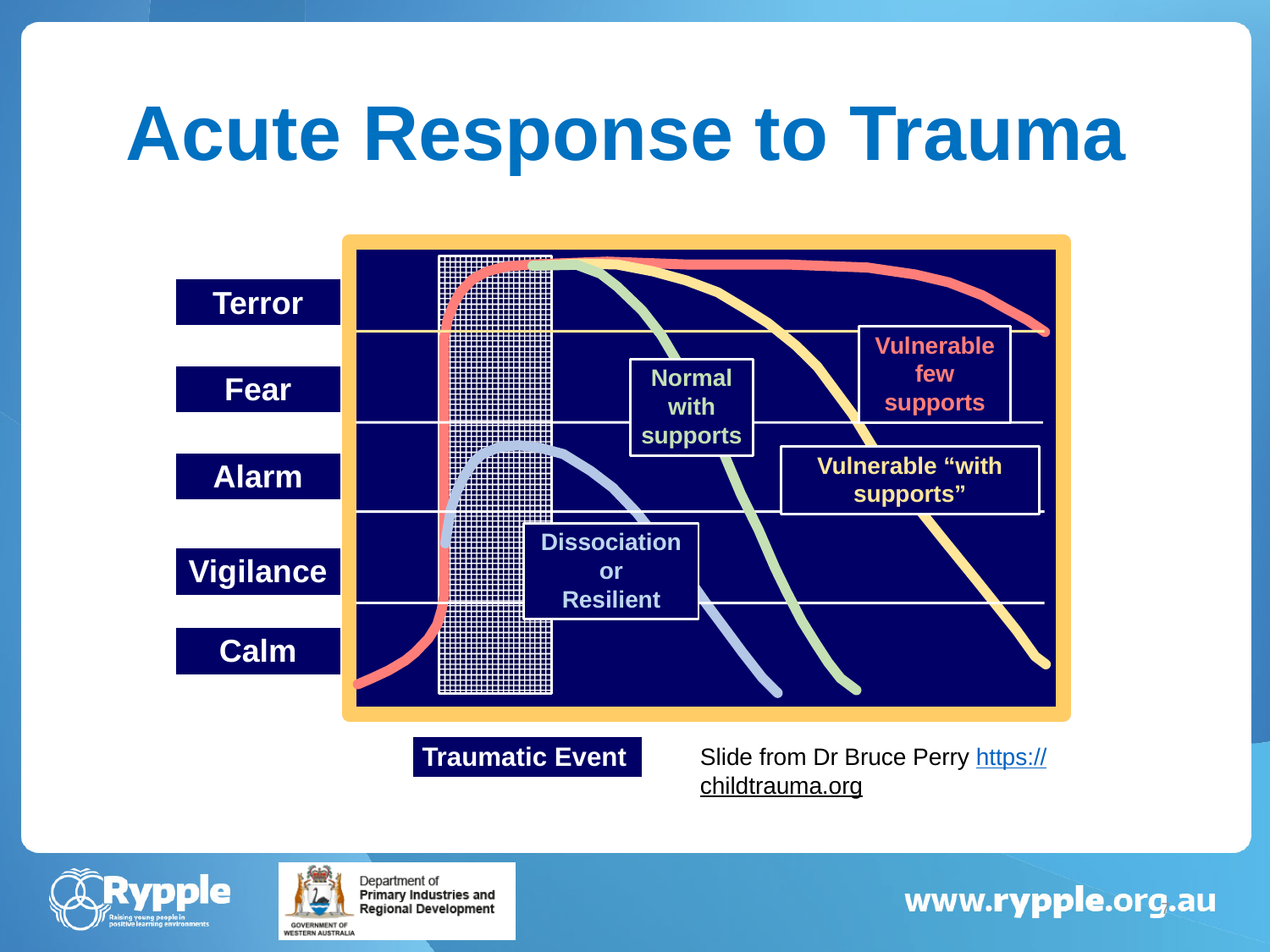

# Acute Response to Trauma

Terror
Vulnerable
few supports

Normal
with supports
Fear

Vulnerable “with supports”
Alarm

Dissociation
or
Resilient
Vigilance

Calm
Traumatic Event
Slide from Dr Bruce Perry https://childtrauma.org
7